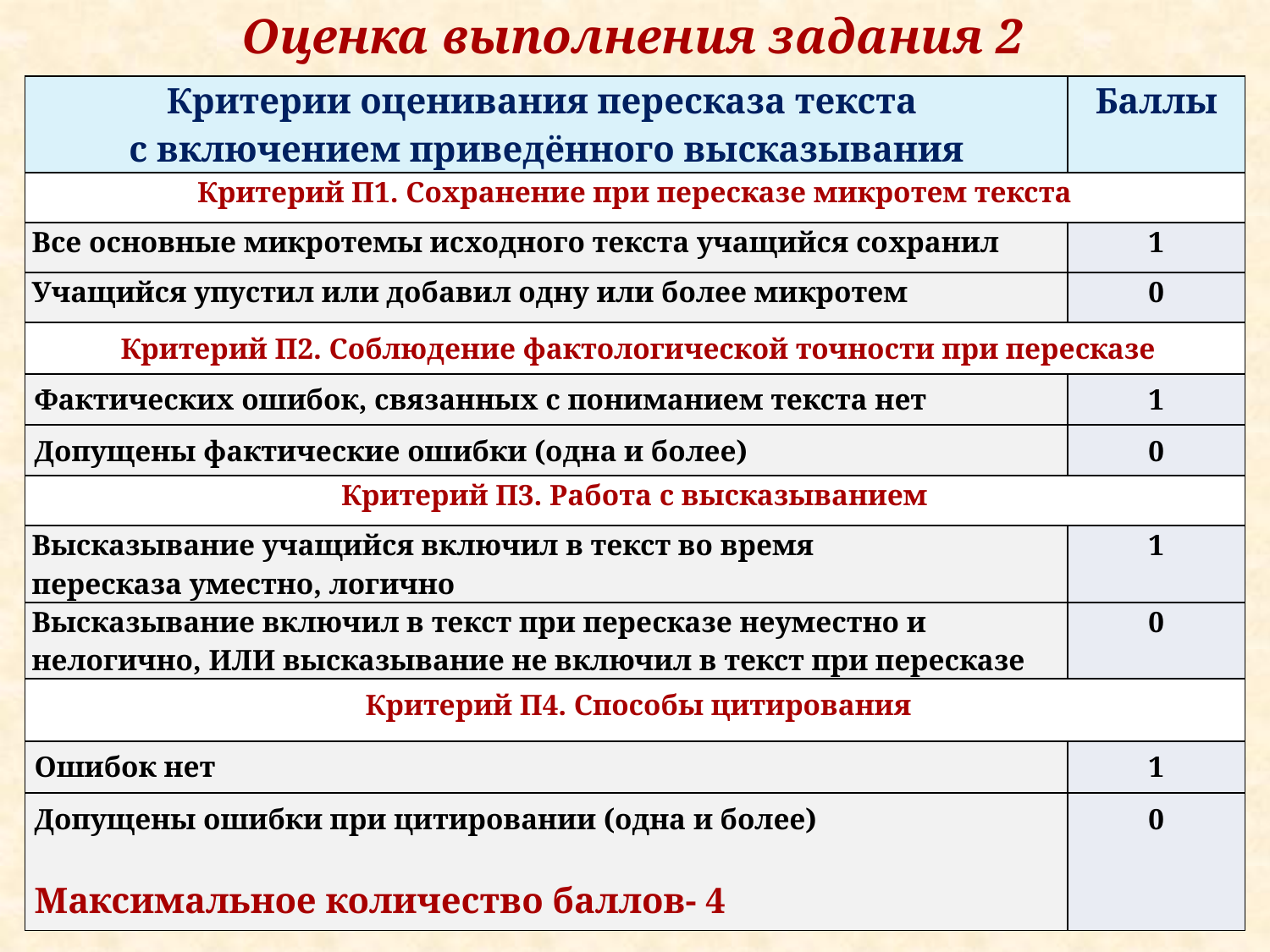

# Оценка выполнения задания 2
| Критерии оценивания пересказа текста с включением приведённого высказывания | Баллы |
| --- | --- |
| Критерий П1. Сохранение при пересказе микротем текста |  |
| Все основные микротемы исходного текста учащийся сохранил | 1 |
| Учащийся упустил или добавил одну или более микротем | 0 |
| Критерий П2. Соблюдение фактологической точности при пересказе |  |
| Фактических ошибок, связанных с пониманием текста нет | 1 |
| Допущены фактические ошибки (одна и более) | 0 |
| Критерий П3. Работа с высказыванием |  |
| Высказывание учащийся включил в текст во время пересказа уместно, логично | 1 |
| Высказывание включил в текст при пересказе неуместно и нелогично, ИЛИ высказывание не включил в текст при пересказе | 0 |
| Критерий П4. Способы цитирования |  |
| Ошибок нет | 1 |
| Допущены ошибки при цитировании (одна и более) Максимальное количество баллов- 4 | 0 |